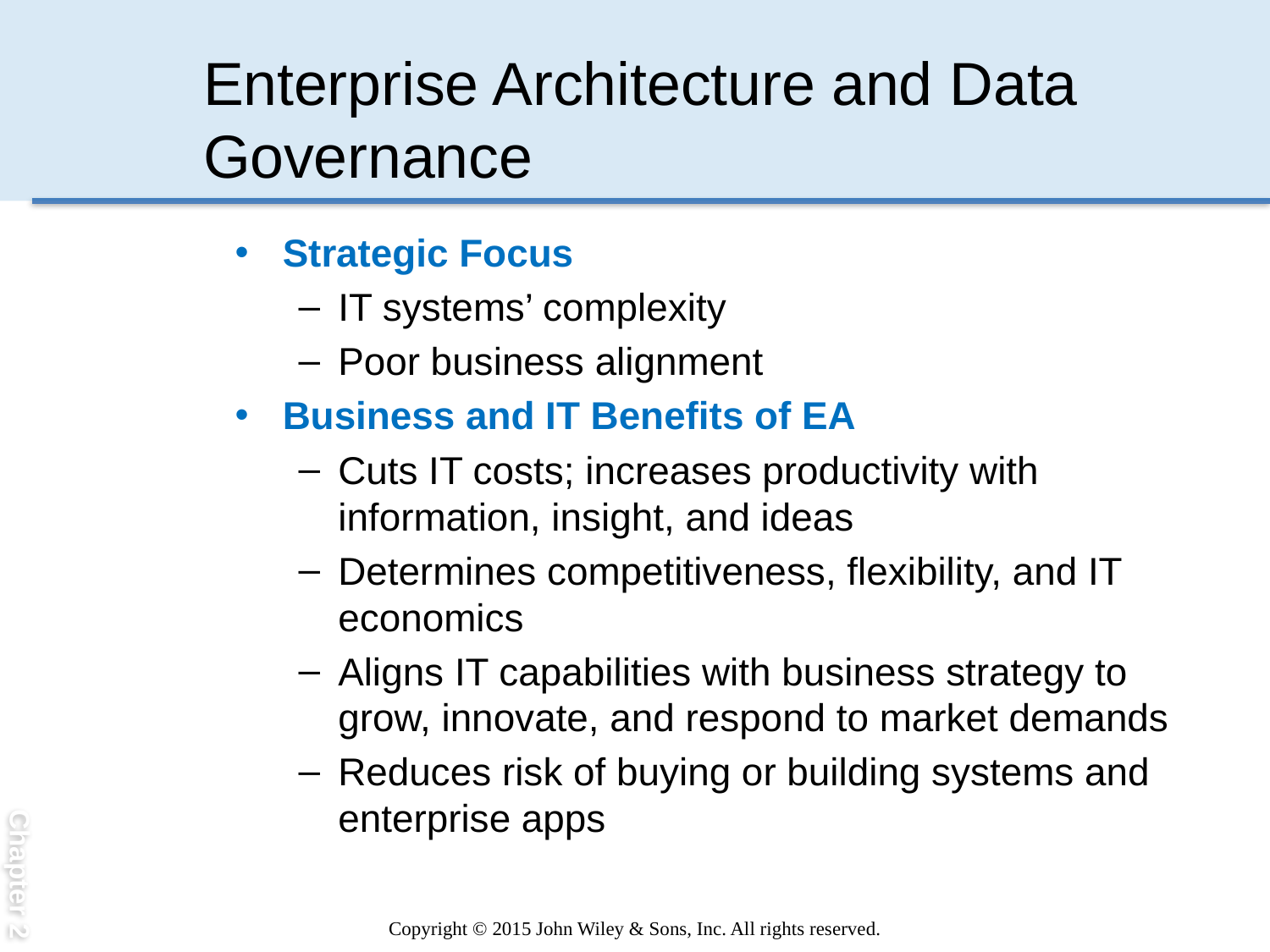

Chapter 2
# Enterprise Architecture and Data Governance
Strategic Focus
IT systems’ complexity
Poor business alignment
Business and IT Benefits of EA
Cuts IT costs; increases productivity with information, insight, and ideas
Determines competitiveness, flexibility, and IT economics
Aligns IT capabilities with business strategy to grow, innovate, and respond to market demands
Reduces risk of buying or building systems and enterprise apps